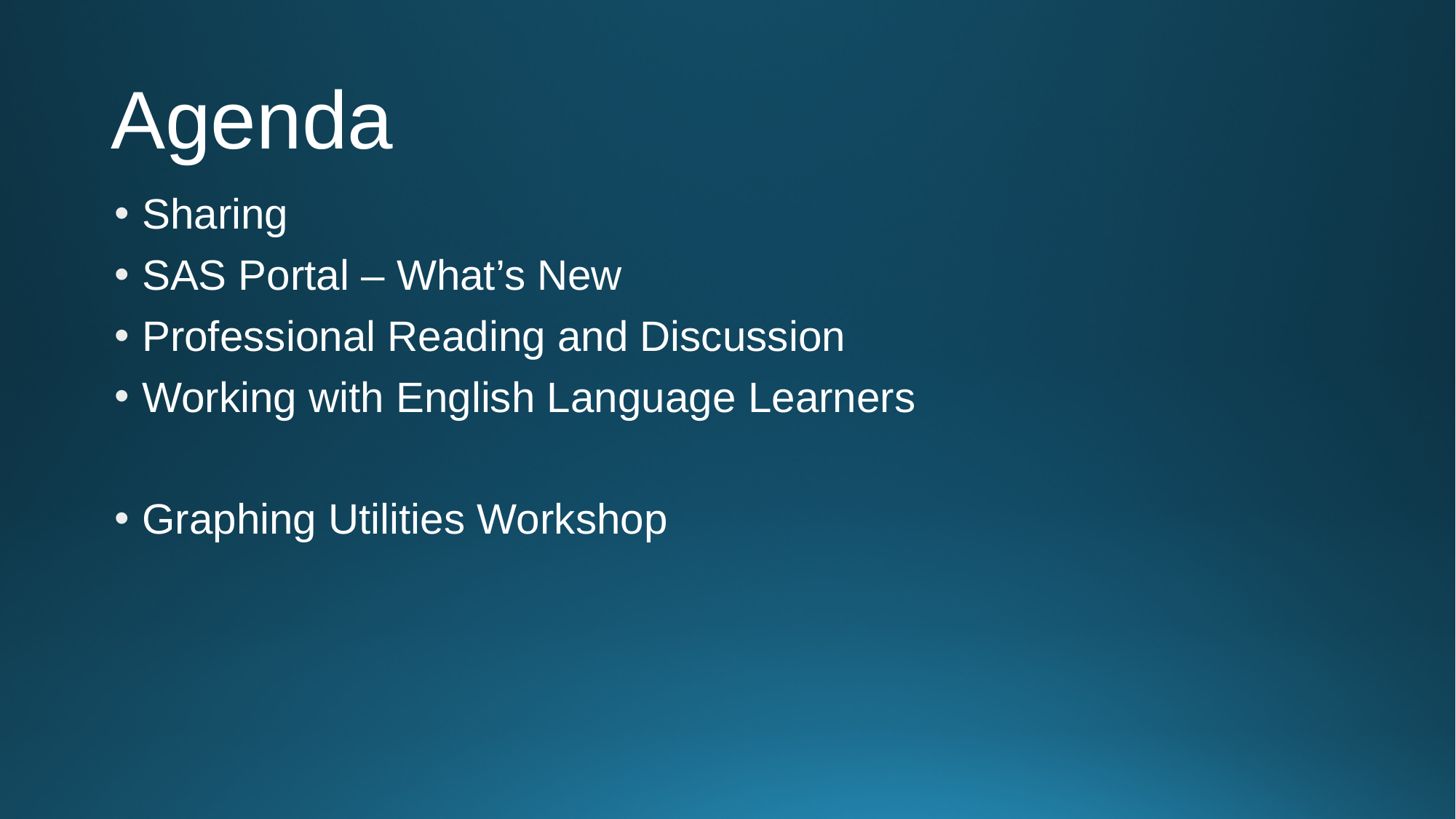

# Agenda
Sharing
SAS Portal – What’s New
Professional Reading and Discussion
Working with English Language Learners

Graphing Utilities Workshop